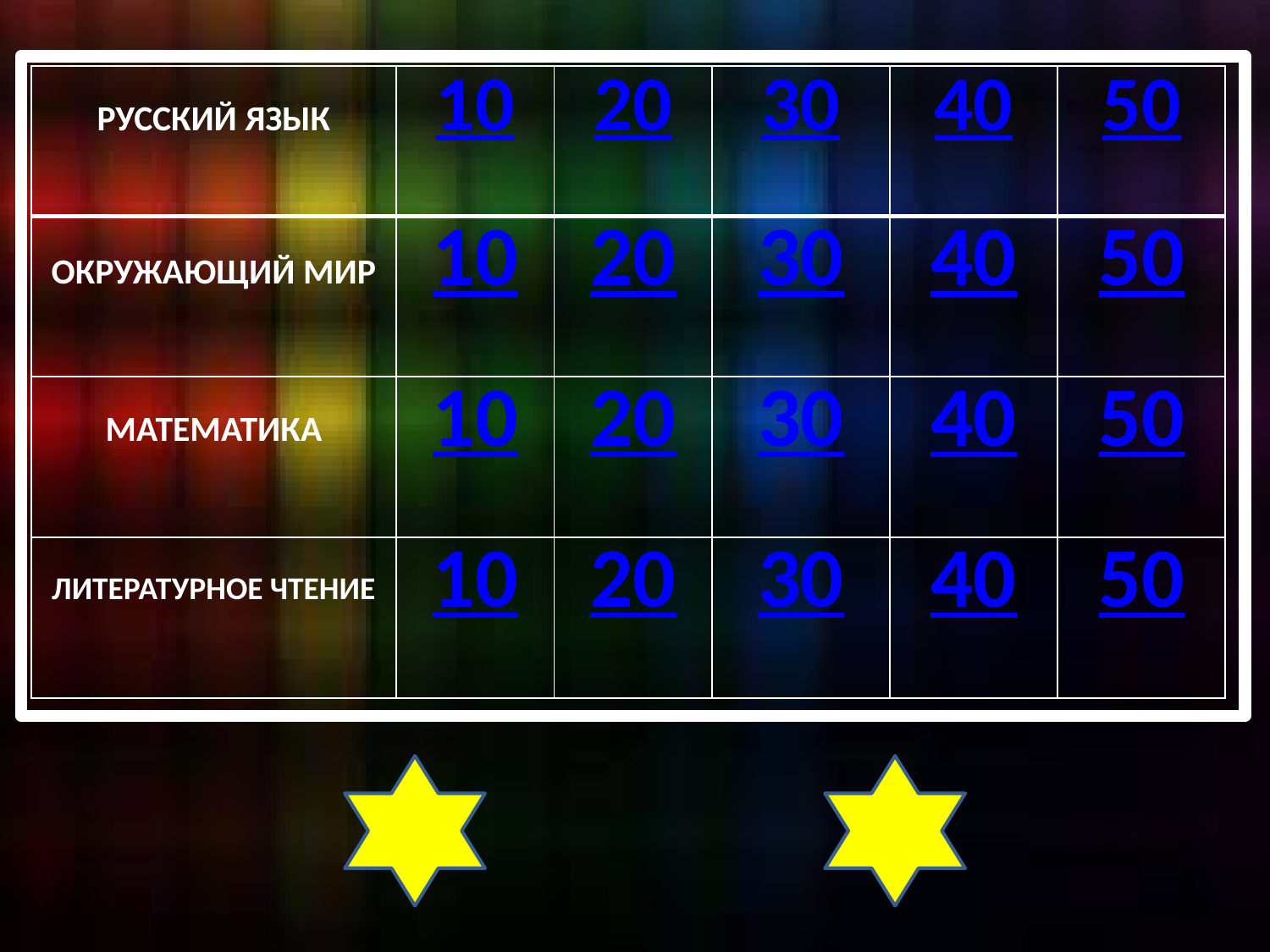

| РУССКИЙ ЯЗЫК | 10 | 20 | 30 | 40 | 50 |
| --- | --- | --- | --- | --- | --- |
| ОКРУЖАЮЩИЙ МИР | 10 | 20 | 30 | 40 | 50 |
| МАТЕМАТИКА | 10 | 20 | 30 | 40 | 50 |
| ЛИТЕРАТУРНОЕ ЧТЕНИЕ | 10 | 20 | 30 | 40 | 50 |